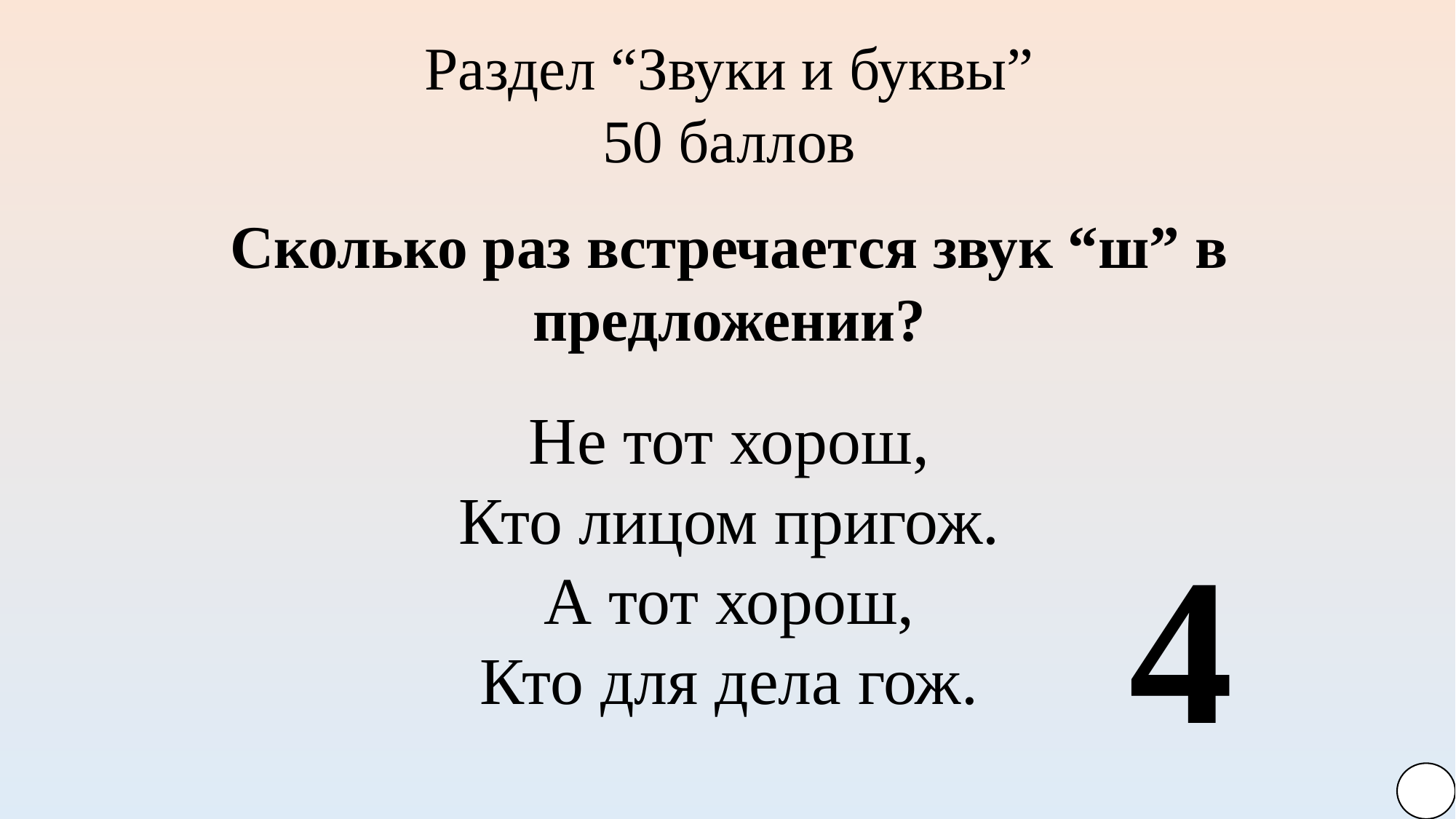

Раздел “Звуки и буквы”
50 баллов

Сколько раз встречается звук “ш” в предложении?

Не тот хорош,
Кто лицом пригож.
А тот хорош,
Кто для дела гож.
4